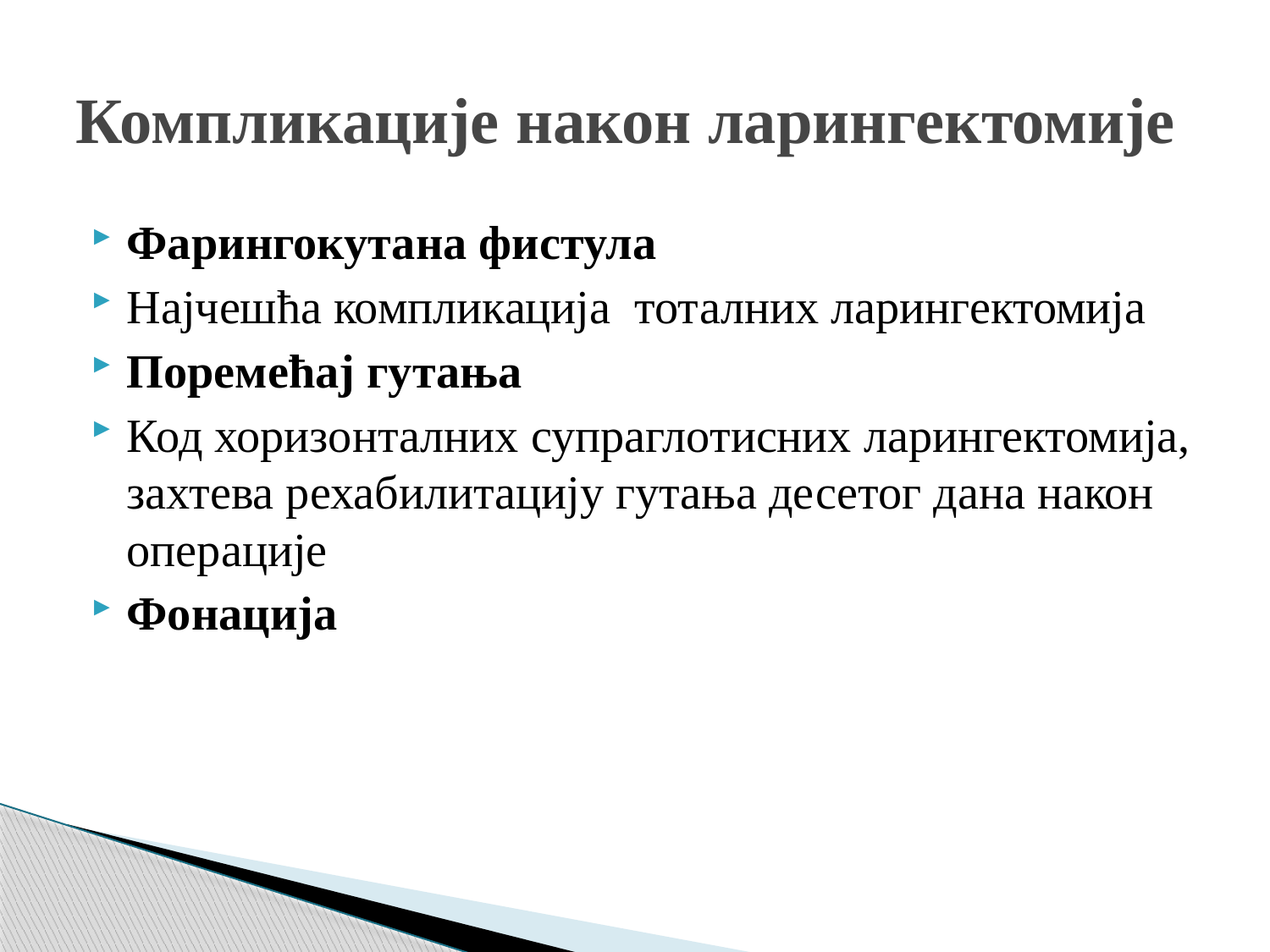

# Компликације након ларингектомије
Фарингокутана фистула
Најчешћа компликација  тоталних ларингектомија
Поремећај гутања
Код хоризонталних супраглотисних ларингектомија, захтева рехабилитацију гутања десетог дана након операције
Фонација